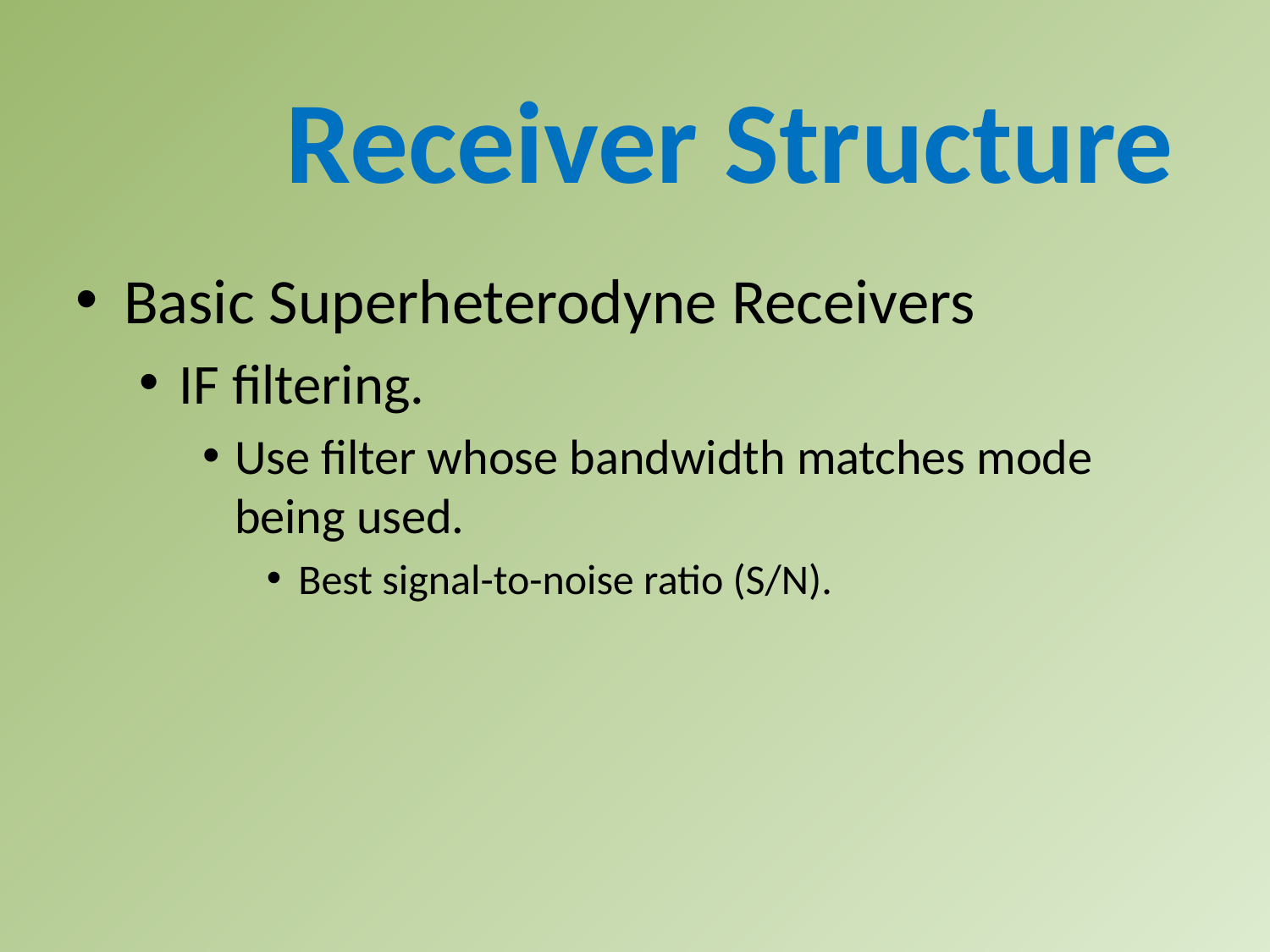

Receiver Structure
Basic Superheterodyne Receivers
IF filtering.
Use filter whose bandwidth matches mode being used.
Best signal-to-noise ratio (S/N).